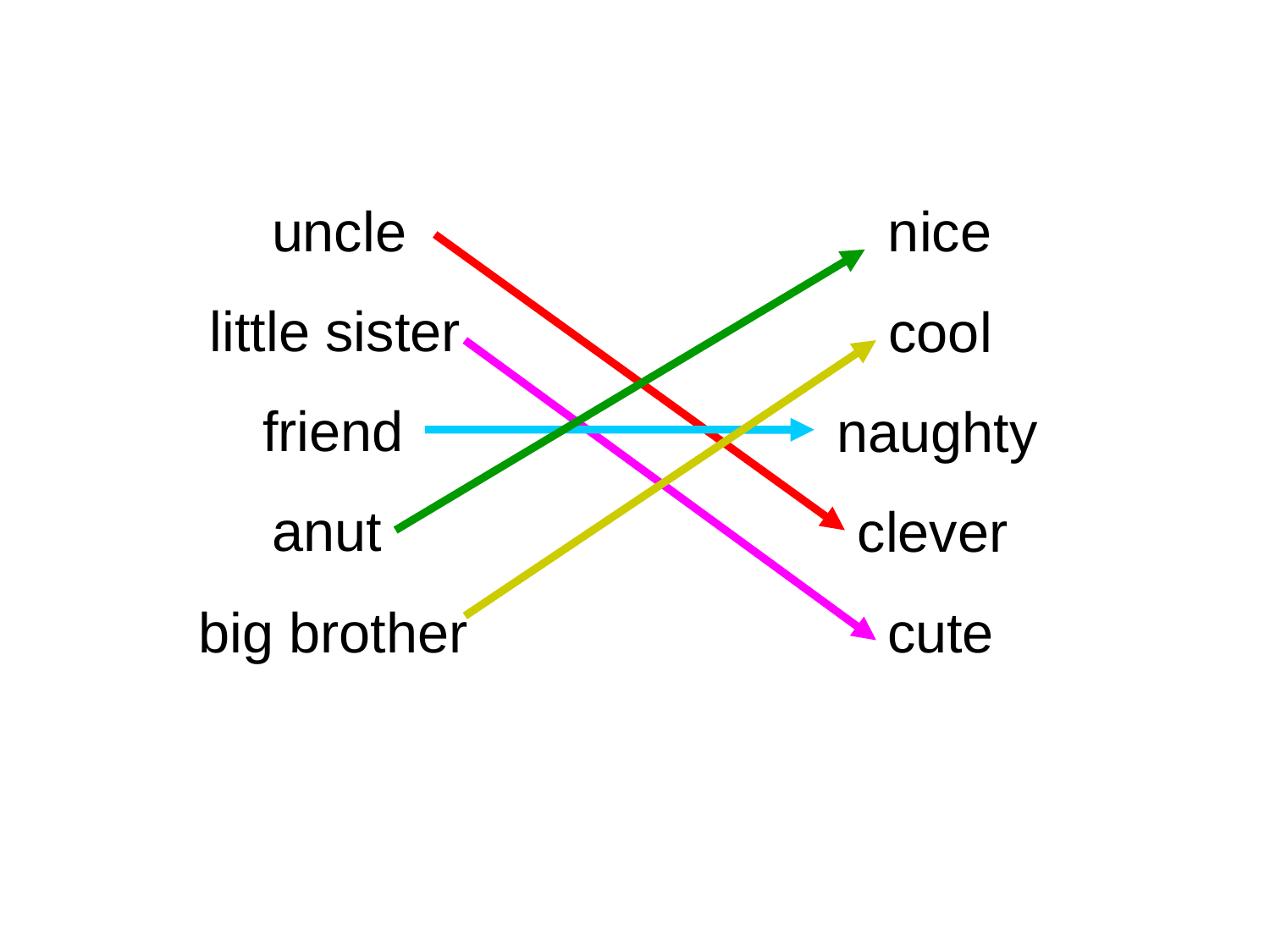

uncle
nice

little sister
cool

friend
naughty

anut
clever
big brother
cute